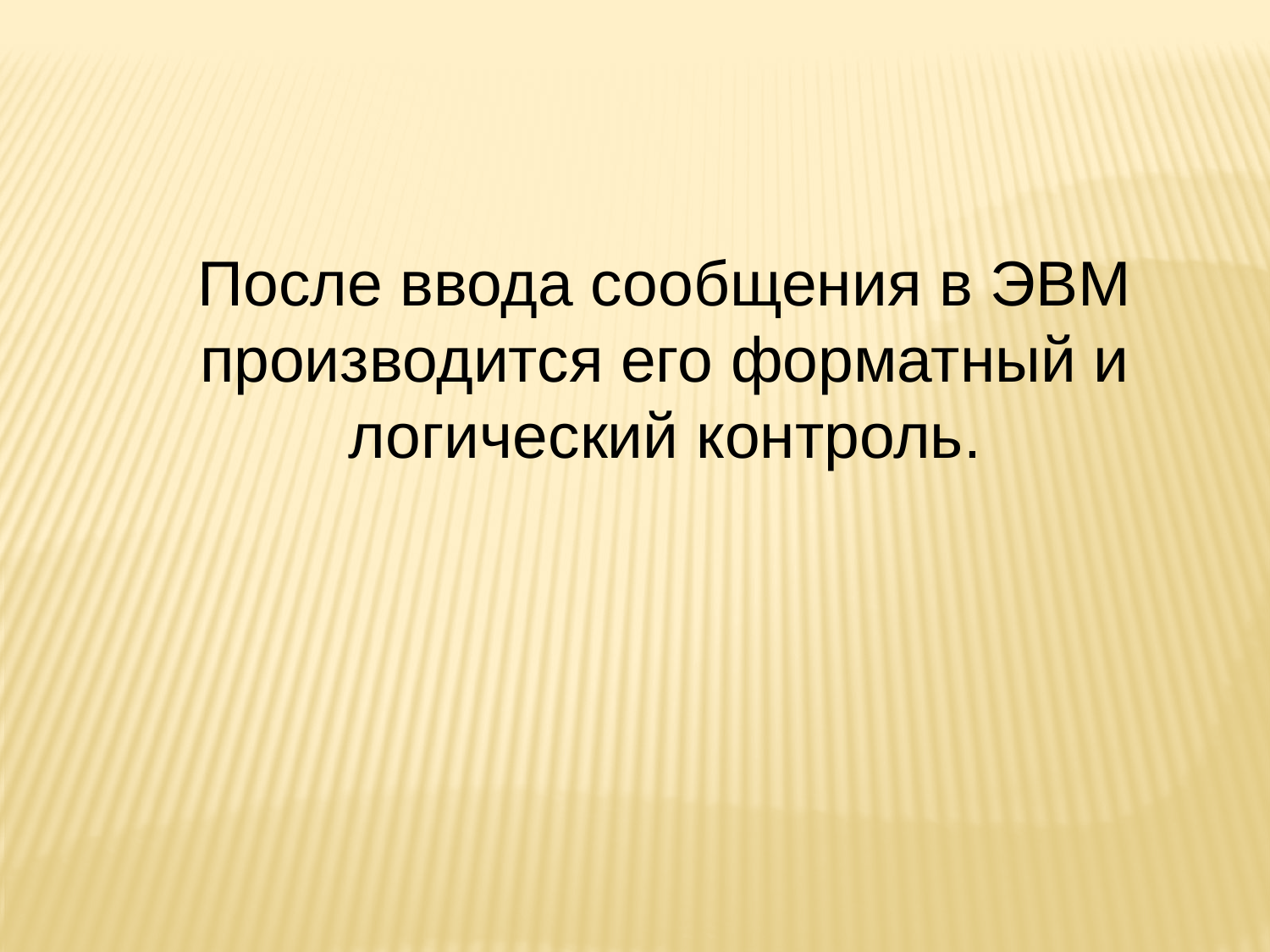

После ввода сообщения в ЭВМ производится его форматный и логический контроль.